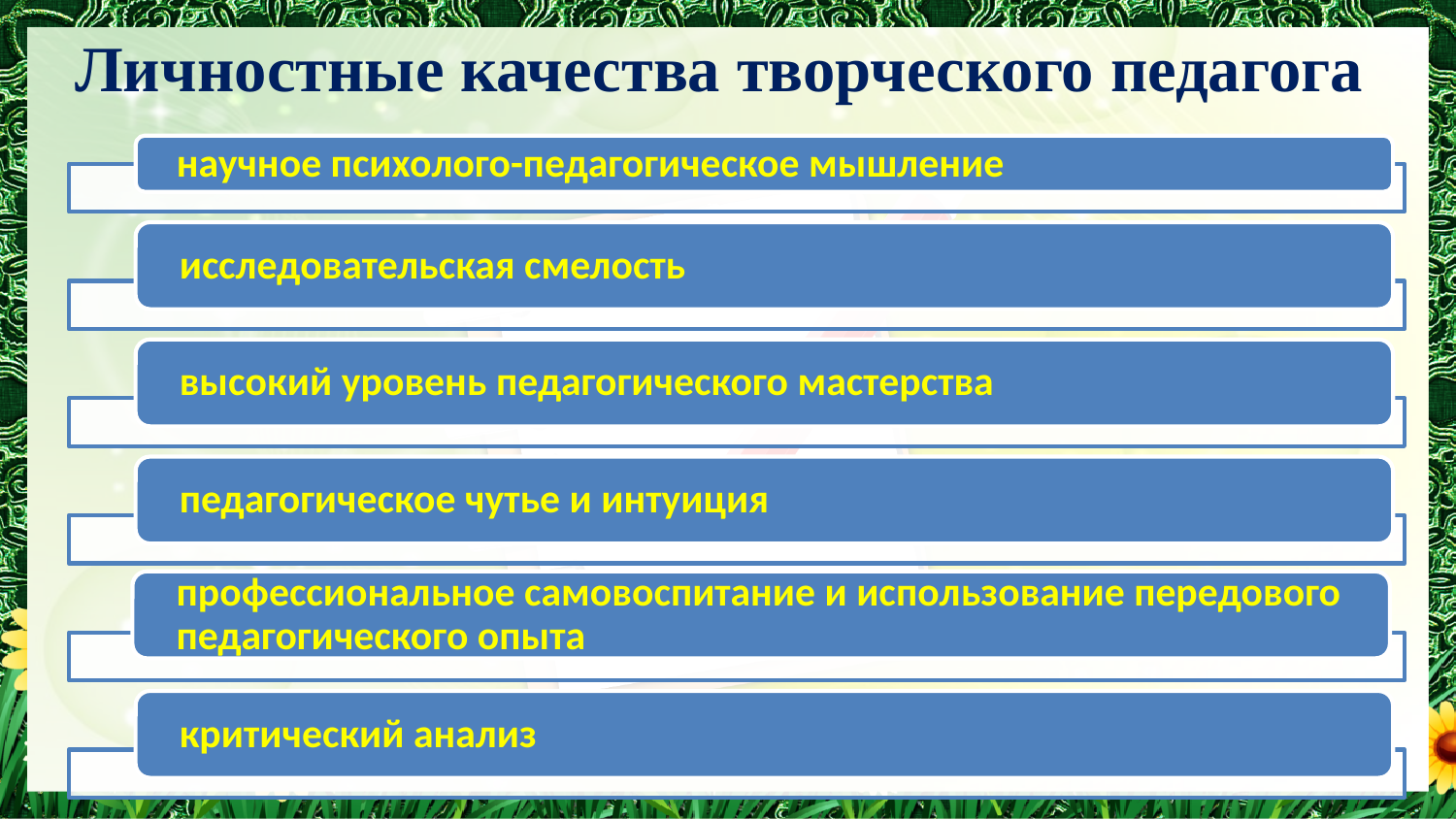

# Личностные качества творческого педагога
научное психолого-педагогическое мышление
исследовательская смелость
высокий уровень педагогического мастерства
педагогическое чутье и интуиция
профессиональное самовоспитание и использование передового педагогического опыта
критический анализ